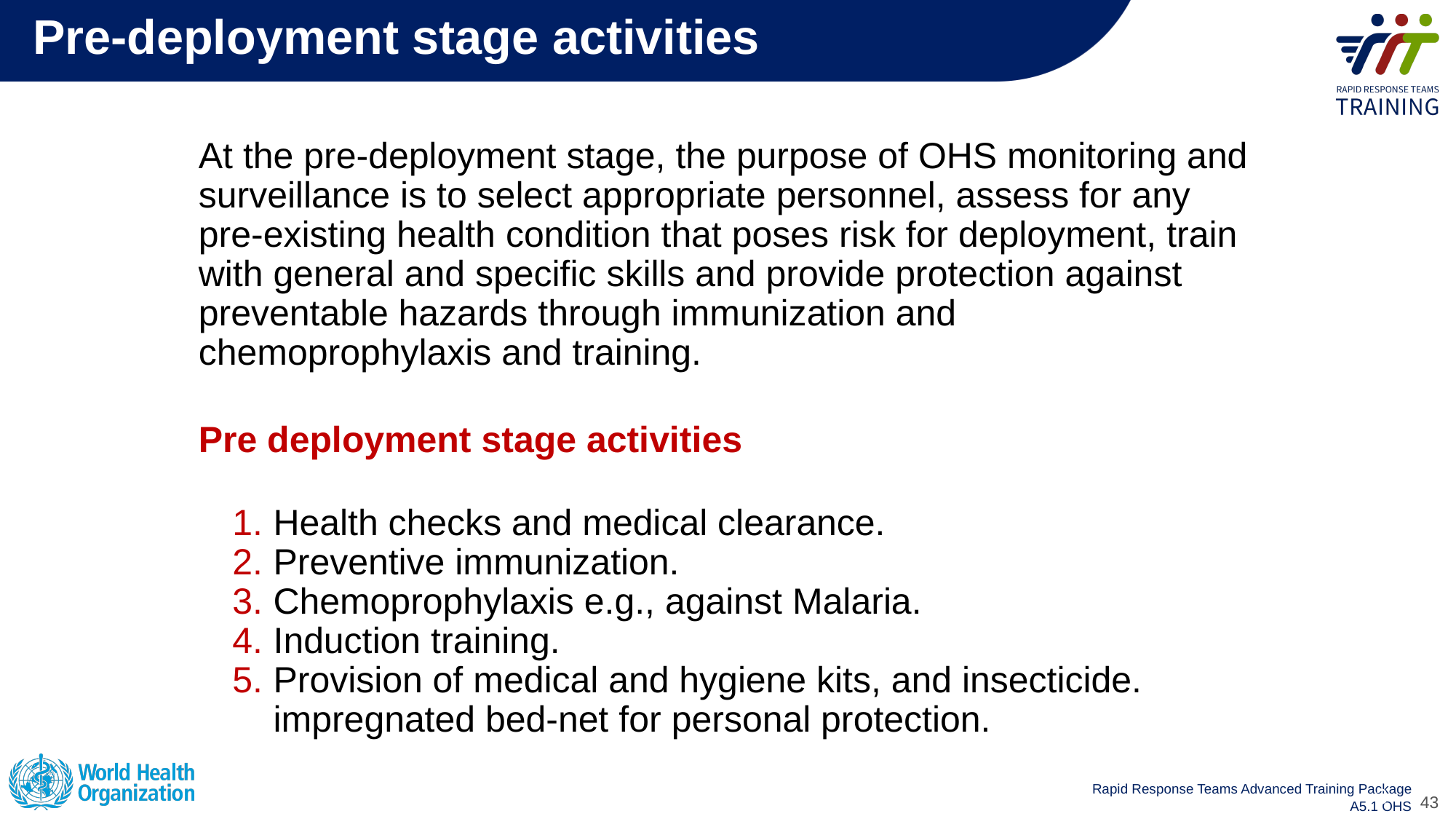

Pre-deployment stage activities
At the pre-deployment stage, the purpose of OHS monitoring and surveillance is to select appropriate personnel, assess for any pre-existing health condition that poses risk for deployment, train with general and specific skills and provide protection against preventable hazards through immunization and chemoprophylaxis and training.

Pre deployment stage activities

Health checks and medical clearance.
Preventive immunization.
Chemoprophylaxis e.g., against Malaria.
Induction training.
Provision of medical and hygiene kits, and insecticide. impregnated bed-net for personal protection.
43